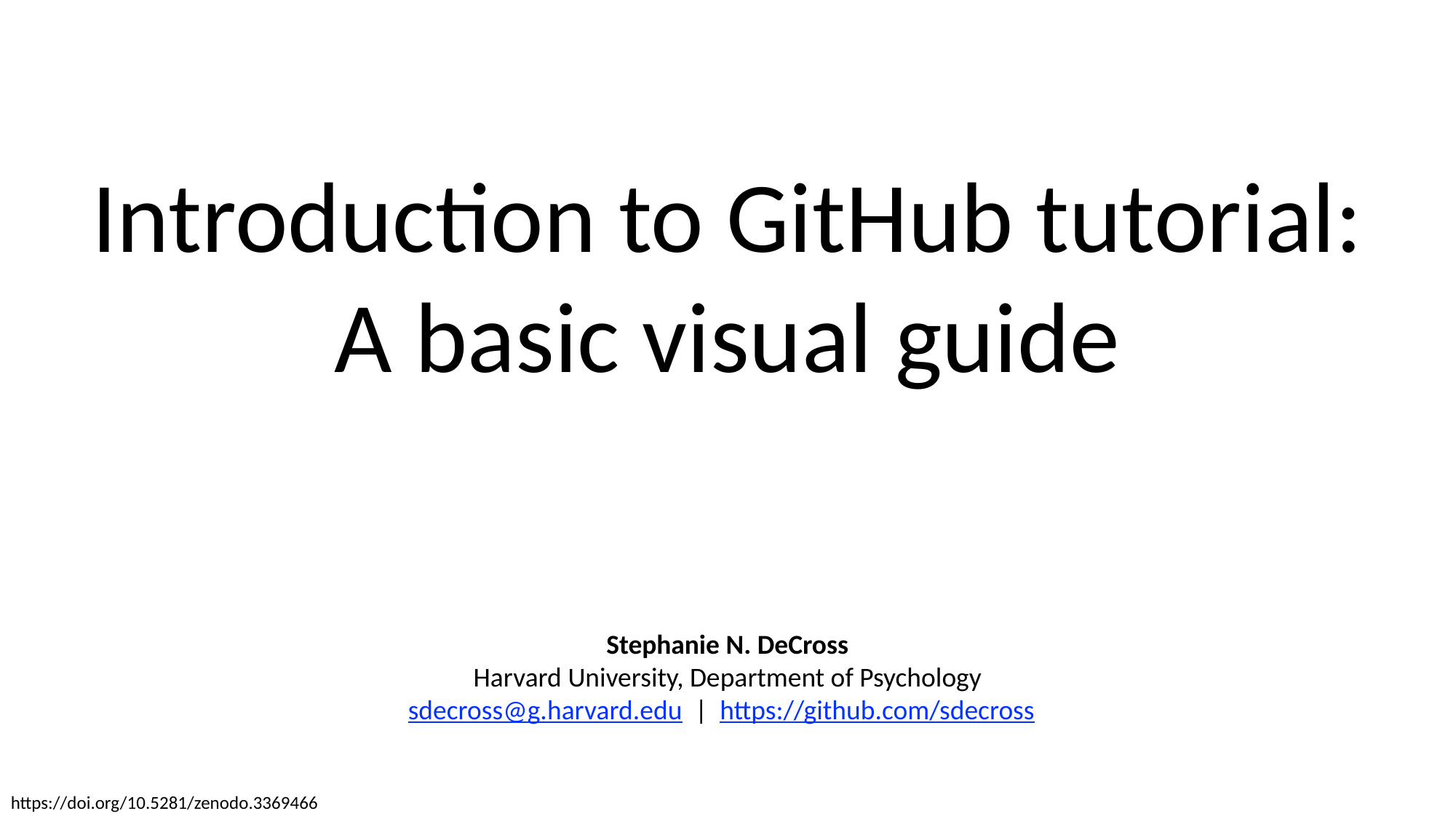

Introduction to GitHub tutorial:
A basic visual guide
Stephanie N. DeCross
Harvard University, Department of Psychology
sdecross@g.harvard.edu  |  https://github.com/sdecross
https://doi.org/10.5281/zenodo.3369466